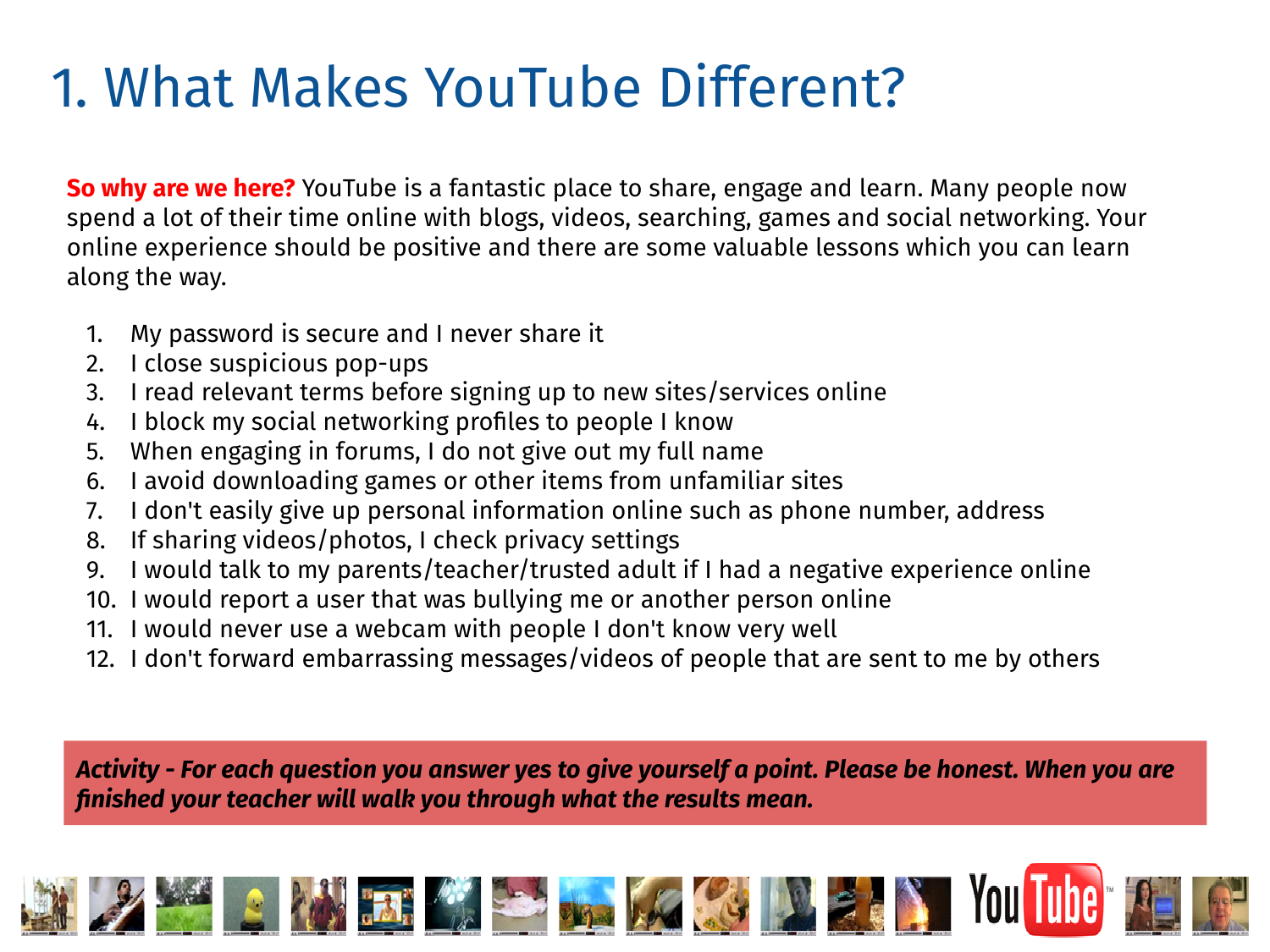

# 1. What Makes YouTube Different?
So why are we here? YouTube is a fantastic place to share, engage and learn. Many people now spend a lot of their time online with blogs, videos, searching, games and social networking. Your online experience should be positive and there are some valuable lessons which you can learn along the way.
My password is secure and I never share it
I close suspicious pop-ups
I read relevant terms before signing up to new sites/services online
I block my social networking profiles to people I know
When engaging in forums, I do not give out my full name
I avoid downloading games or other items from unfamiliar sites
I don't easily give up personal information online such as phone number, address
If sharing videos/photos, I check privacy settings
I would talk to my parents/teacher/trusted adult if I had a negative experience online
I would report a user that was bullying me or another person online
I would never use a webcam with people I don't know very well
I don't forward embarrassing messages/videos of people that are sent to me by others
Activity - For each question you answer yes to give yourself a point. Please be honest. When you are finished your teacher will walk you through what the results mean.